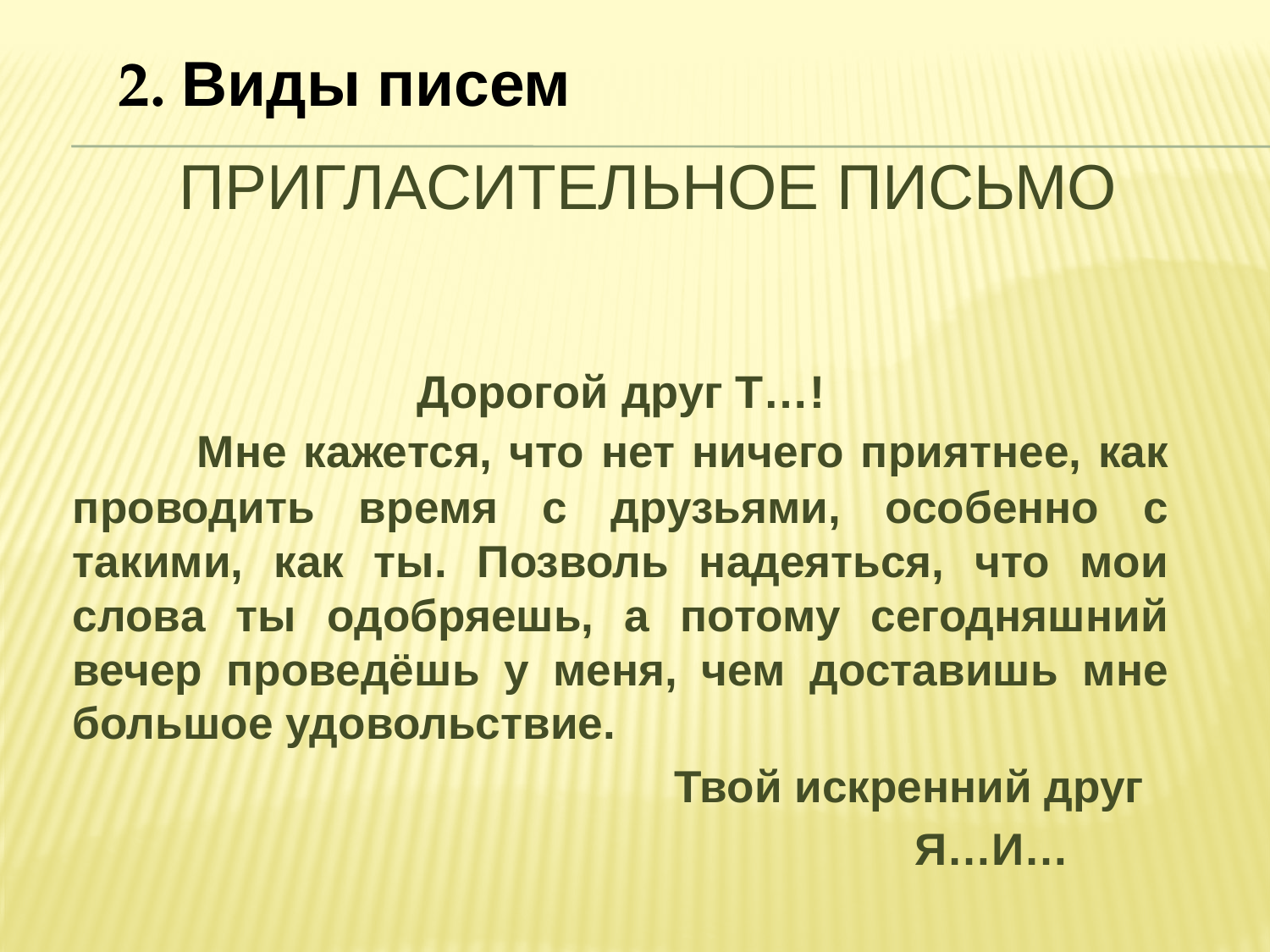

2. Виды писем
# Пригласительное письмо
Дорогой друг Т…!
	Мне кажется, что нет ничего приятнее, как проводить время с друзьями, особенно с такими, как ты. Позволь надеяться, что мои слова ты одобряешь, а потому сегодняшний вечер проведёшь у меня, чем доставишь мне большое удовольствие.
                                         Твой искренний друг
                                                                   Я…И…